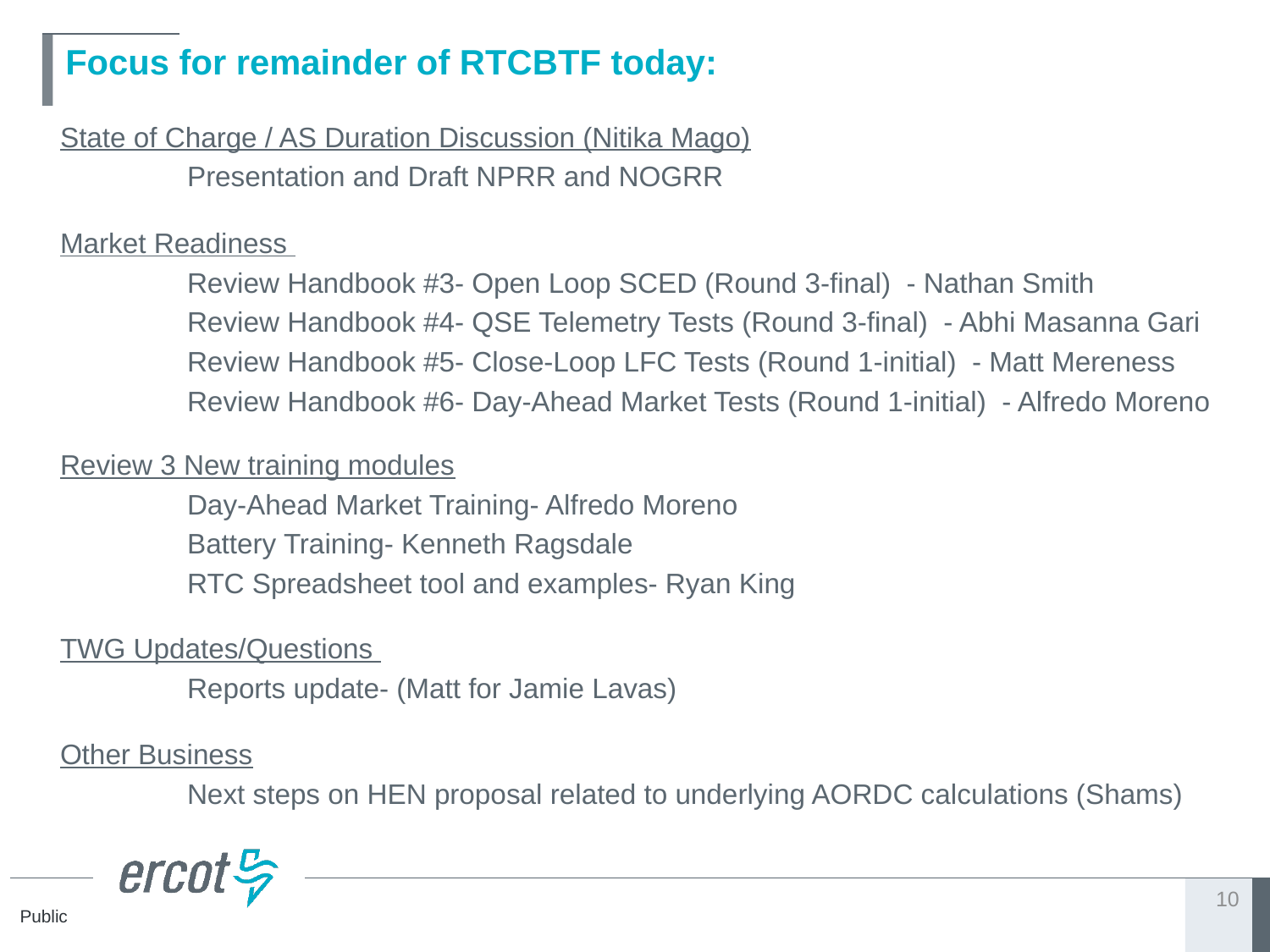

# Focus for remainder of RTCBTF today:
State of Charge / AS Duration Discussion (Nitika Mago)
	Presentation and Draft NPRR and NOGRR

Market Readiness
	Review Handbook #3- Open Loop SCED (Round 3-final)  - Nathan Smith
	Review Handbook #4- QSE Telemetry Tests (Round 3-final)  - Abhi Masanna Gari
	Review Handbook #5- Close-Loop LFC Tests (Round 1-initial)  - Matt Mereness
	Review Handbook #6- Day-Ahead Market Tests (Round 1-initial)  - Alfredo Moreno

Review 3 New training modules
	Day-Ahead Market Training- Alfredo Moreno
	Battery Training- Kenneth Ragsdale
	RTC Spreadsheet tool and examples- Ryan King

TWG Updates/Questions
	Reports update- (Matt for Jamie Lavas)

Other Business
	Next steps on HEN proposal related to underlying AORDC calculations (Shams)